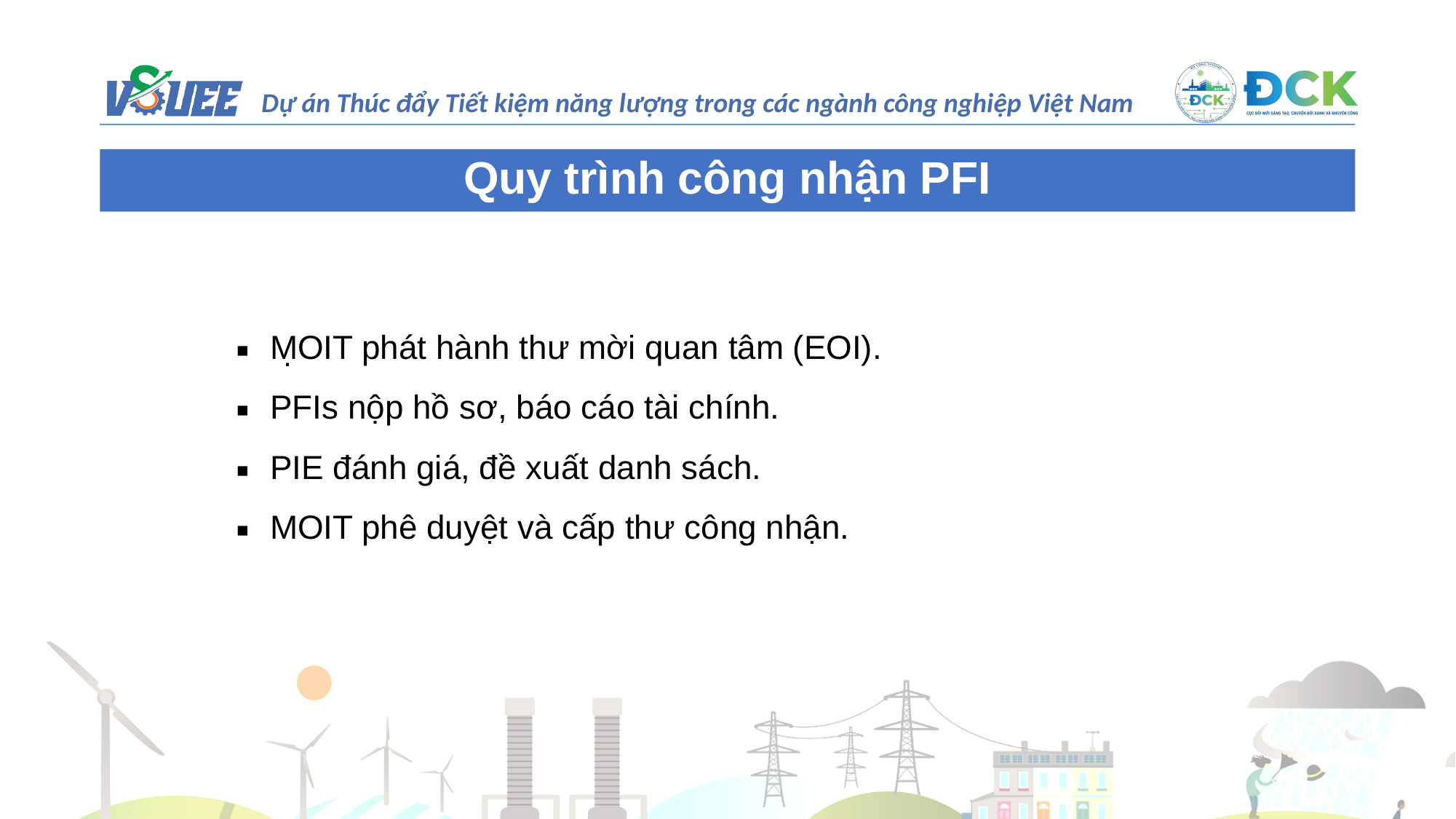

Quy trình công nhận PFI
MOIT phát hành thư mời quan tâm (EOI).
PFIs nộp hồ sơ, báo cáo tài chính.
PIE đánh giá, đề xuất danh sách.
MOIT phê duyệt và cấp thư công nhận.
.